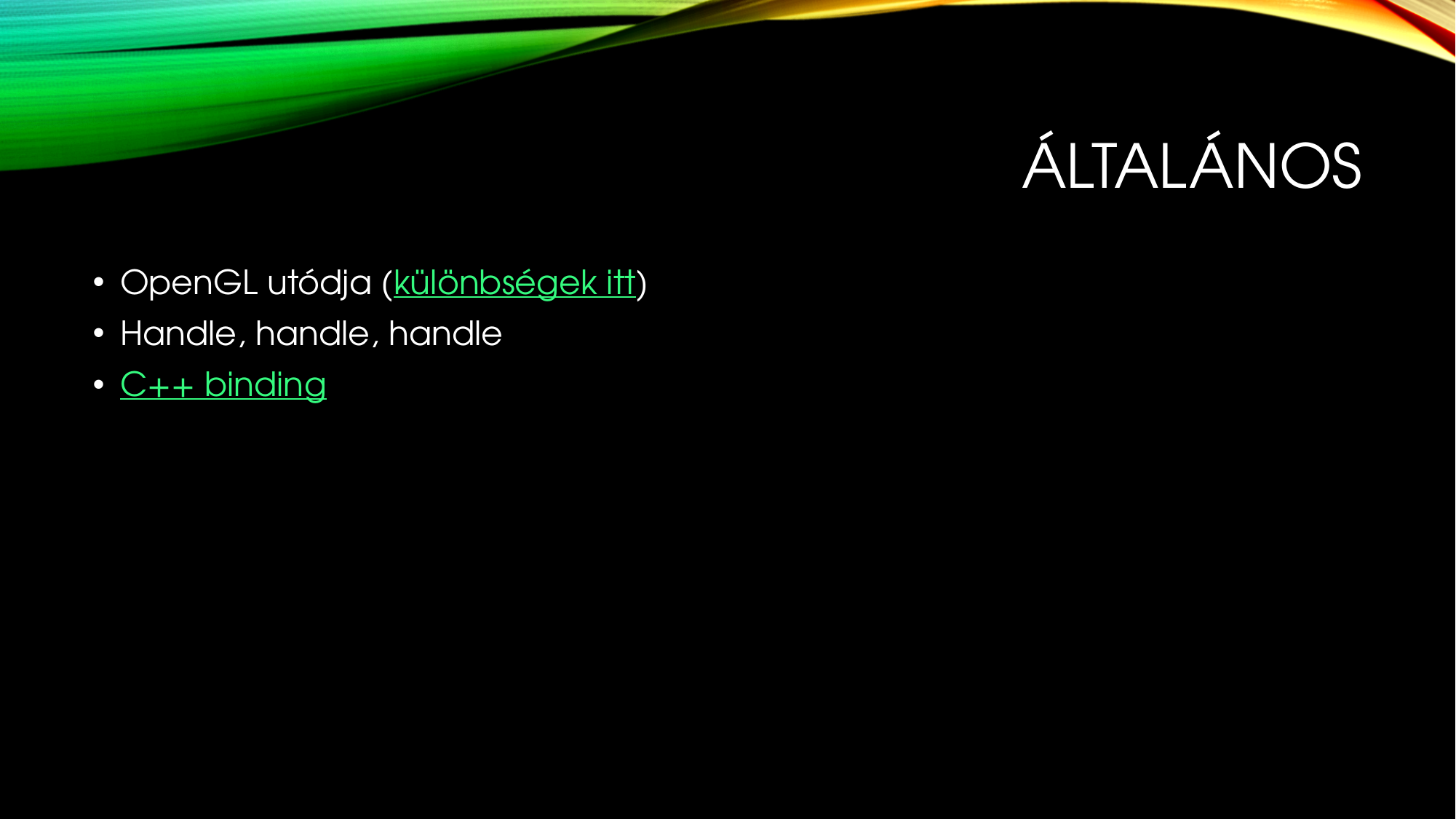

# Általános
OpenGL utódja (különbségek itt)
Handle, handle, handle
C++ binding